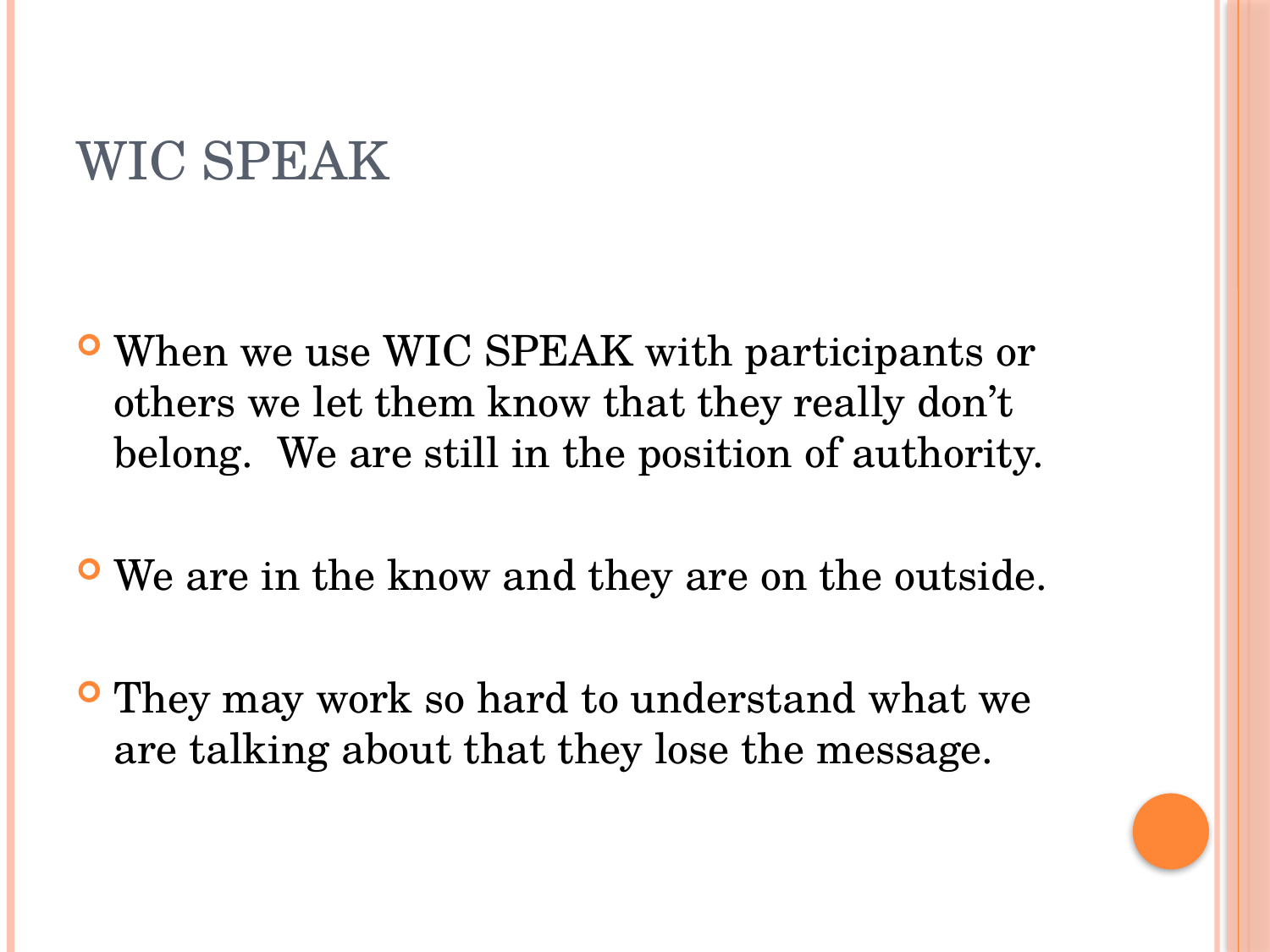

# WIC SPEAK

When we use WIC SPEAK with participants or others we let them know that they really don’t belong.  We are still in the position of authority.

We are in the know and they are on the outside.

They may work so hard to understand what we are talking about that they lose the message.